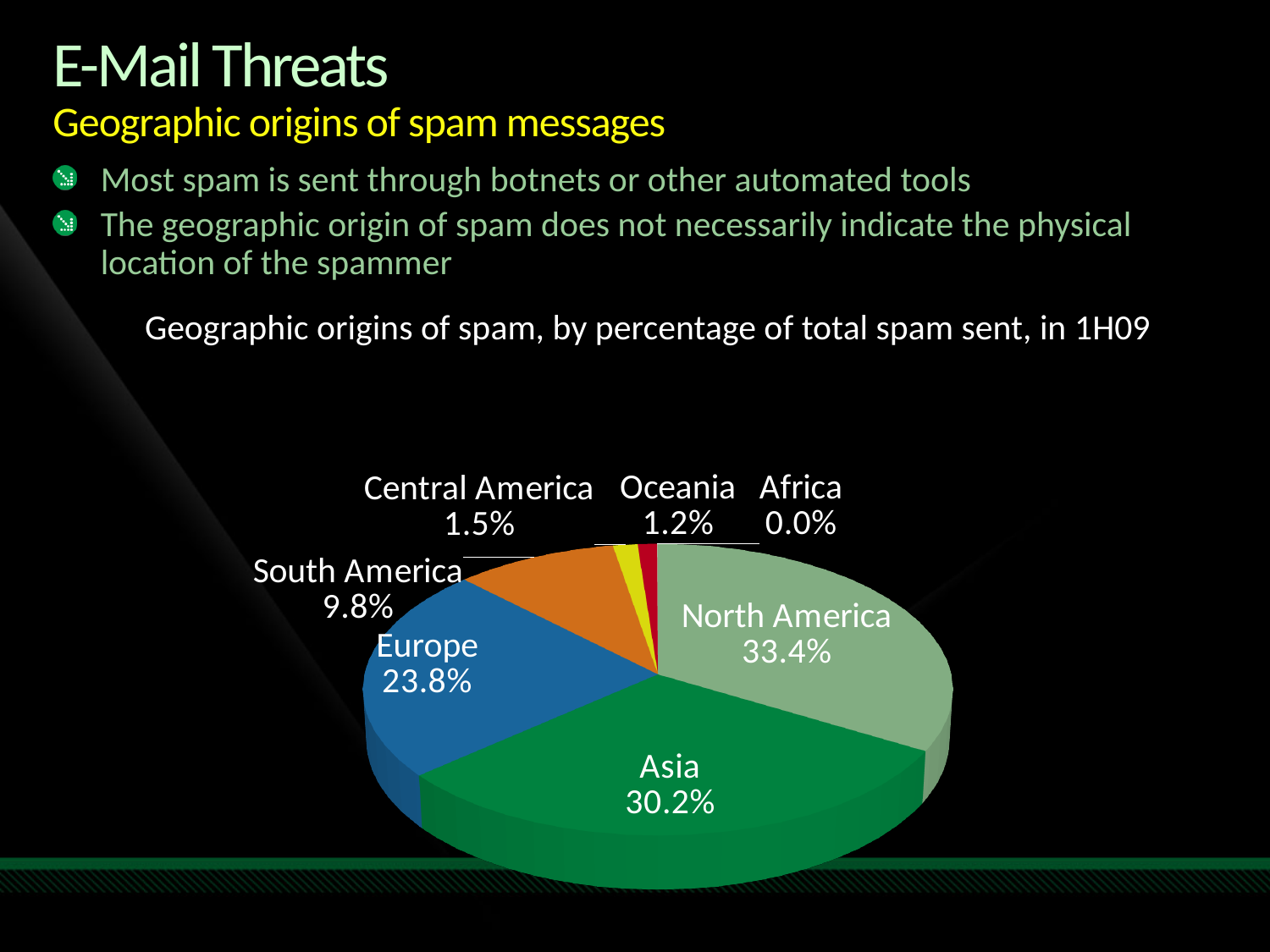

# E-Mail Threats Geographic origins of spam messages
Most spam is sent through botnets or other automated tools
The geographic origin of spam does not necessarily indicate the physical location of the spammer
Geographic origins of spam, by percentage of total spam sent, in 1H09

[unsupported chart]